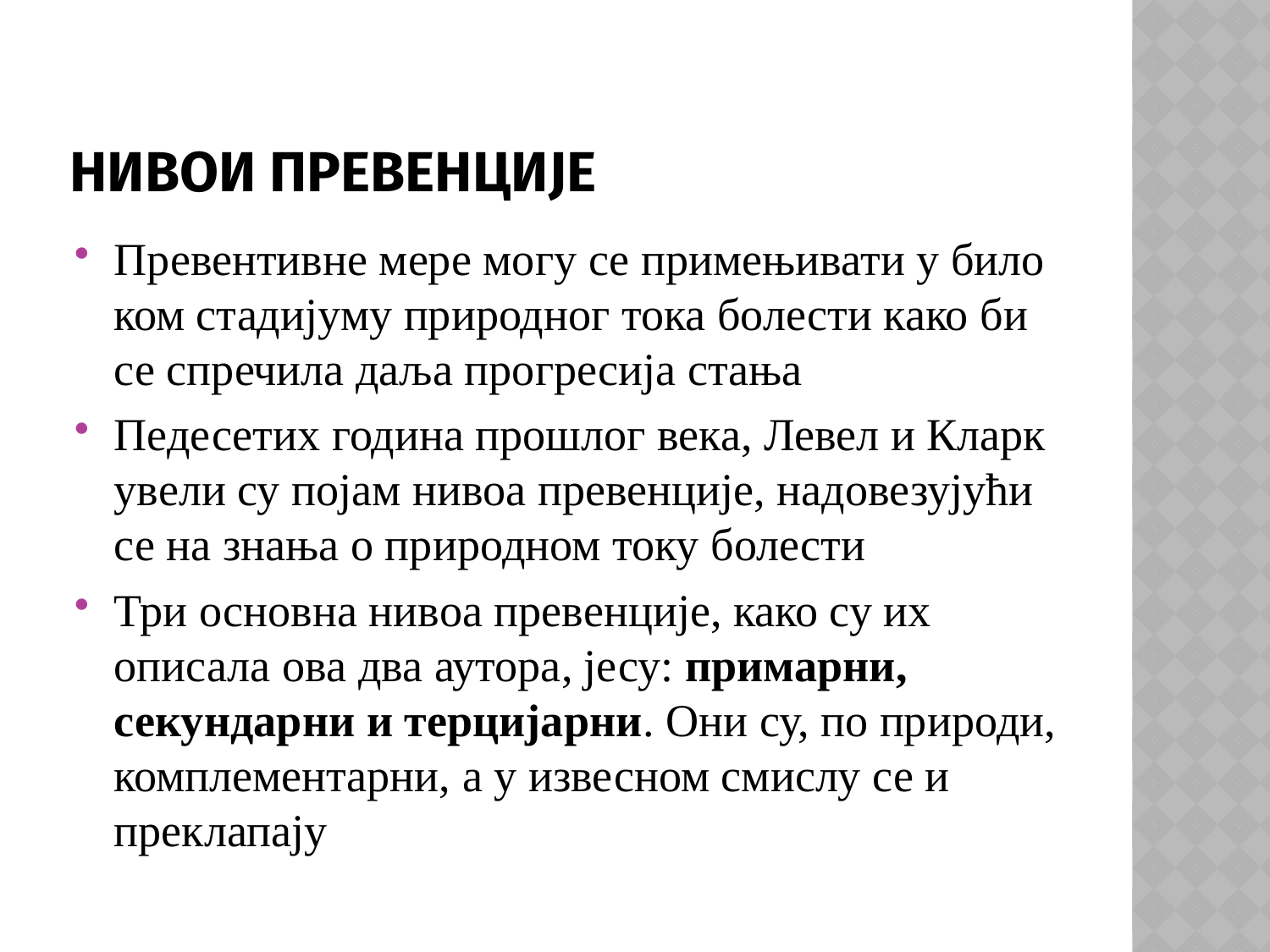

# НИВОИ ПРЕВЕНЦИЈЕ
Превентивне мере могу се примењивати у било ком стадијуму природног тока болести како би се спречила даља прогресија стања
Педесетих година прошлог века, Левел и Кларк увели су појам нивоа превенције, надовезујући се на знања о природном току болести
Три основна нивоа превенције, како су их описала ова два аутора, јесу: примарни, секундарни и терцијарни. Они су, по природи, комплементарни, а у извесном смислу се и преклапају